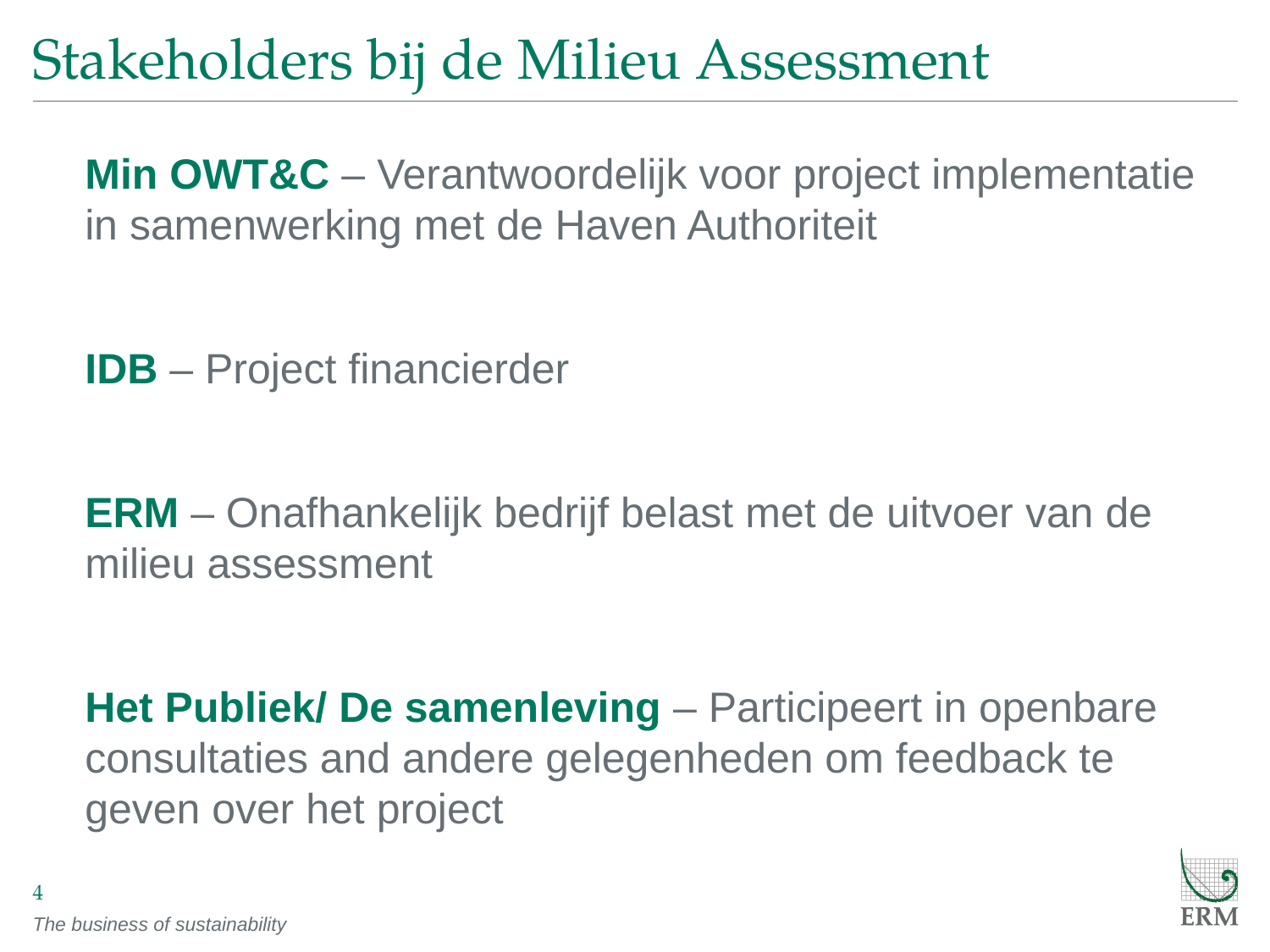

# Stakeholders bij de Milieu Assessment
Min OWT&C – Verantwoordelijk voor project implementatie in samenwerking met de Haven Authoriteit

IDB – Project financierder

ERM – Onafhankelijk bedrijf belast met de uitvoer van de milieu assessment

Het Publiek/ De samenleving – Participeert in openbare consultaties and andere gelegenheden om feedback te geven over het project
4